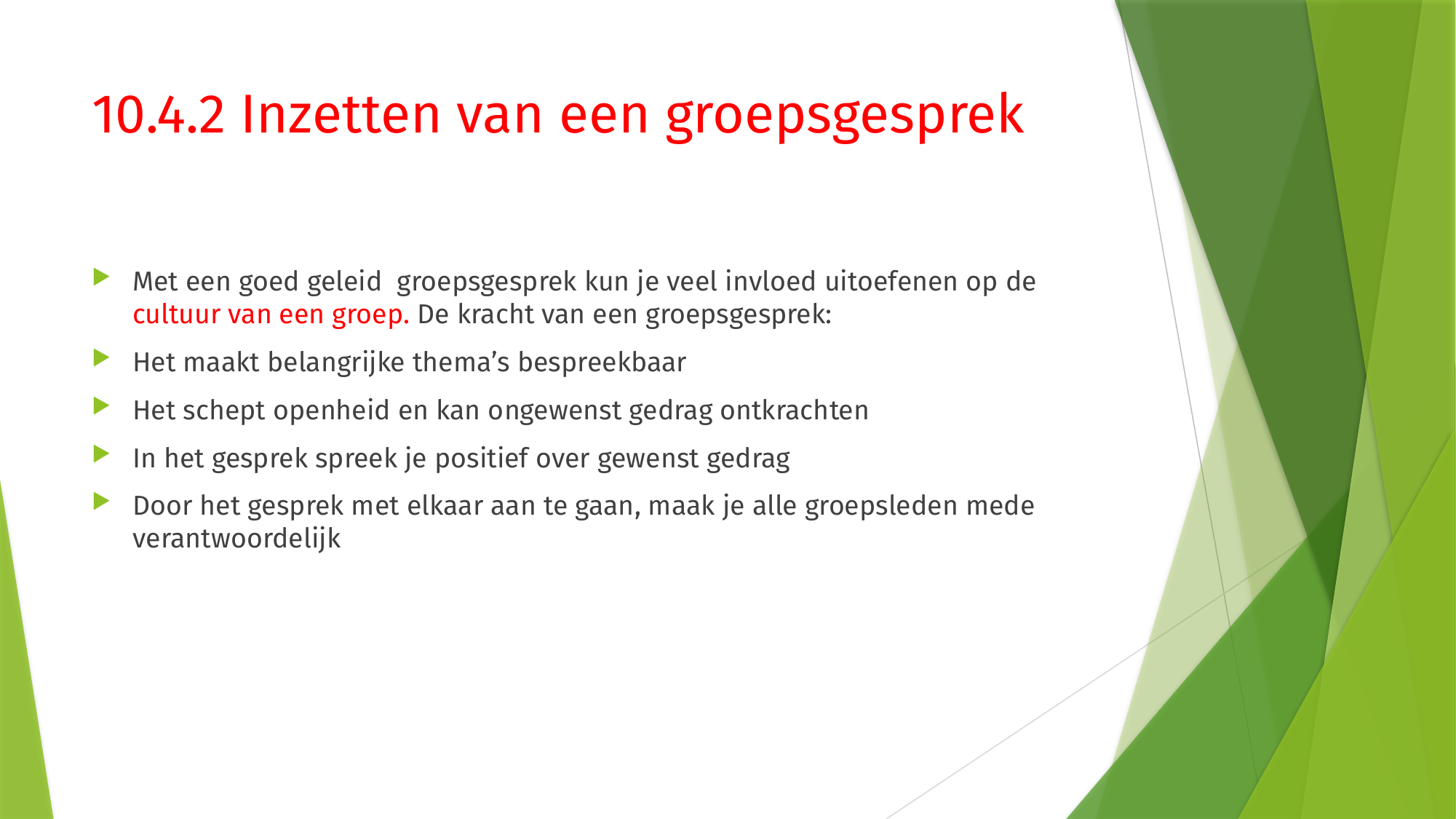

# 10.4.2 Inzetten van een groepsgesprek
Met een goed geleid  groepsgesprek kun je veel invloed uitoefenen op de cultuur van een groep. De kracht van een groepsgesprek:
Het maakt belangrijke thema’s bespreekbaar
Het schept openheid en kan ongewenst gedrag ontkrachten
In het gesprek spreek je positief over gewenst gedrag
Door het gesprek met elkaar aan te gaan, maak je alle groepsleden mede verantwoordelijk